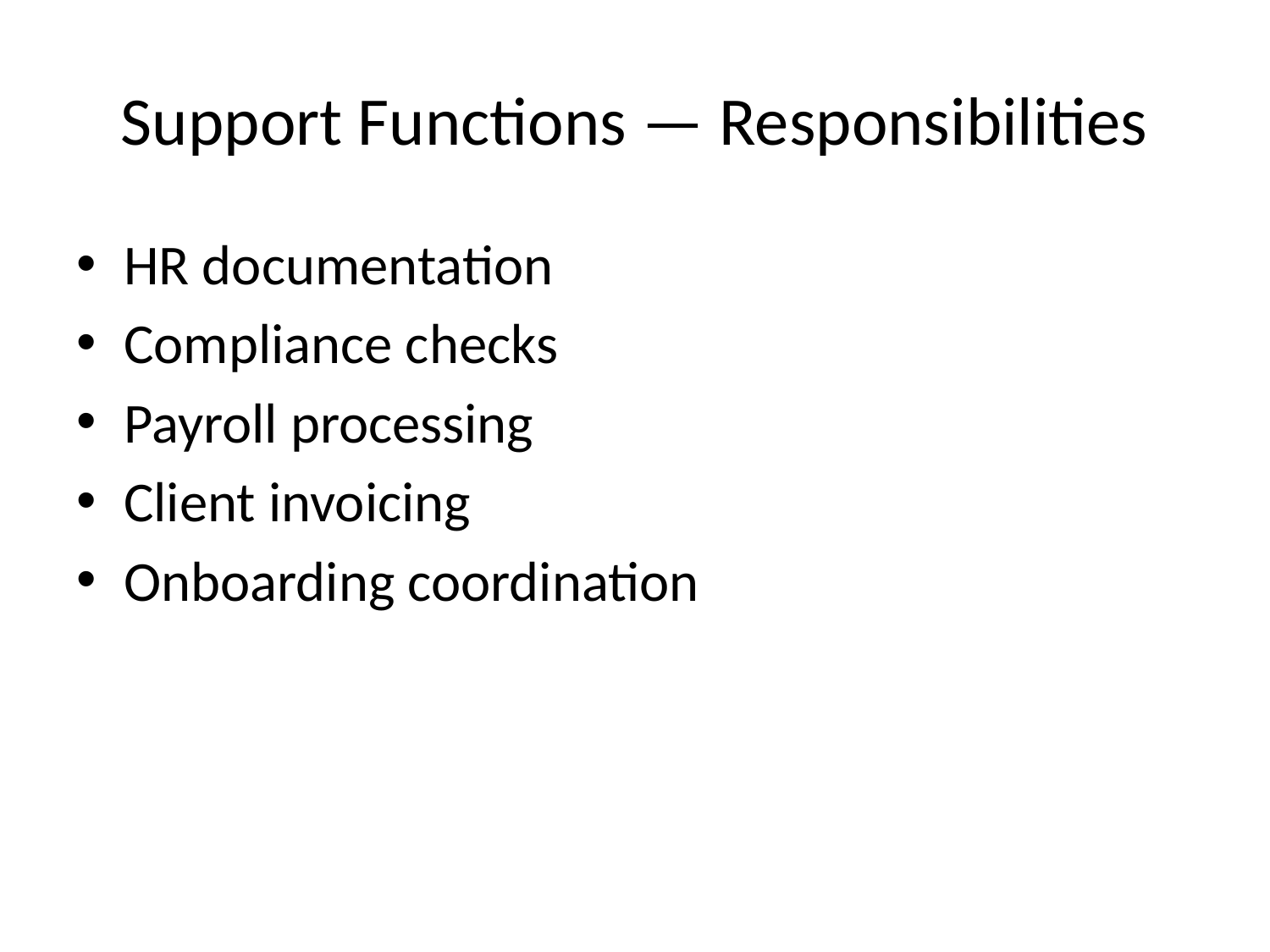

# Support Functions — Responsibilities
HR documentation
Compliance checks
Payroll processing
Client invoicing
Onboarding coordination